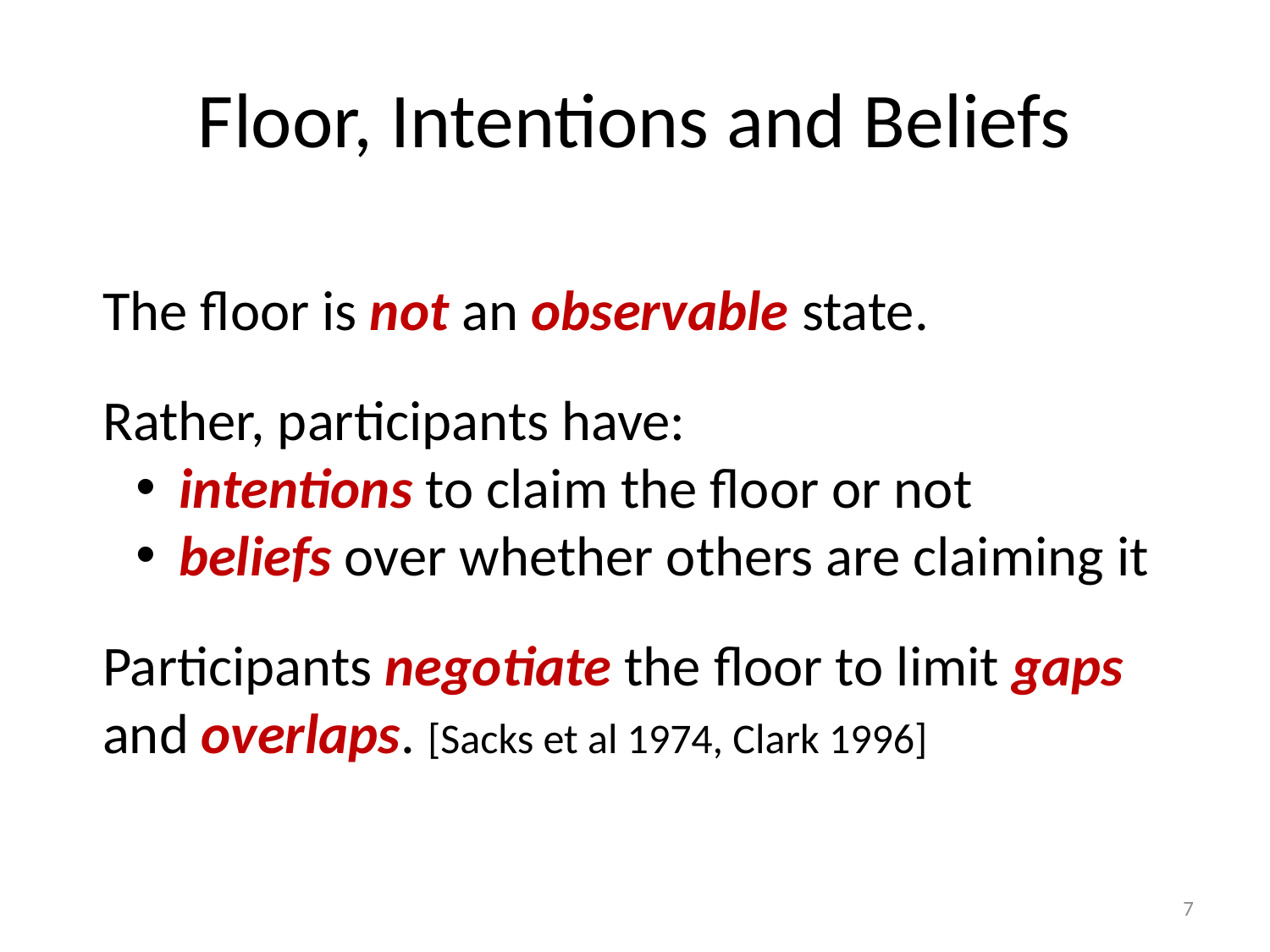

# Floor, Intentions and Beliefs
The floor is not an observable state.

Rather, participants have:
 intentions to claim the floor or not
 beliefs over whether others are claiming it

Participants negotiate the floor to limit gaps and overlaps. [Sacks et al 1974, Clark 1996]
7